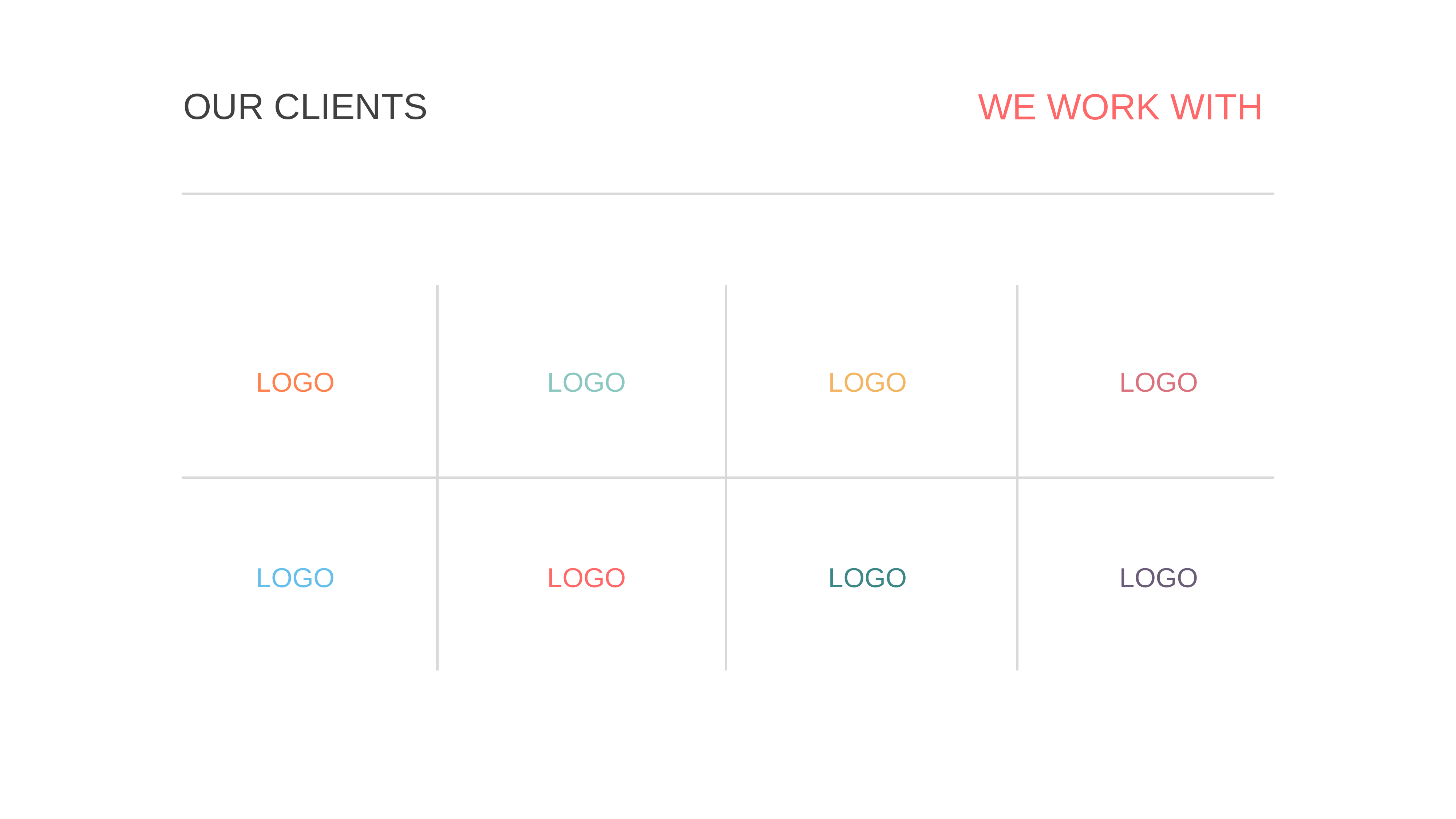

OUR CLIENTS
WE WORK WITH
LOGO
LOGO
LOGO
LOGO
LOGO
LOGO
LOGO
LOGO